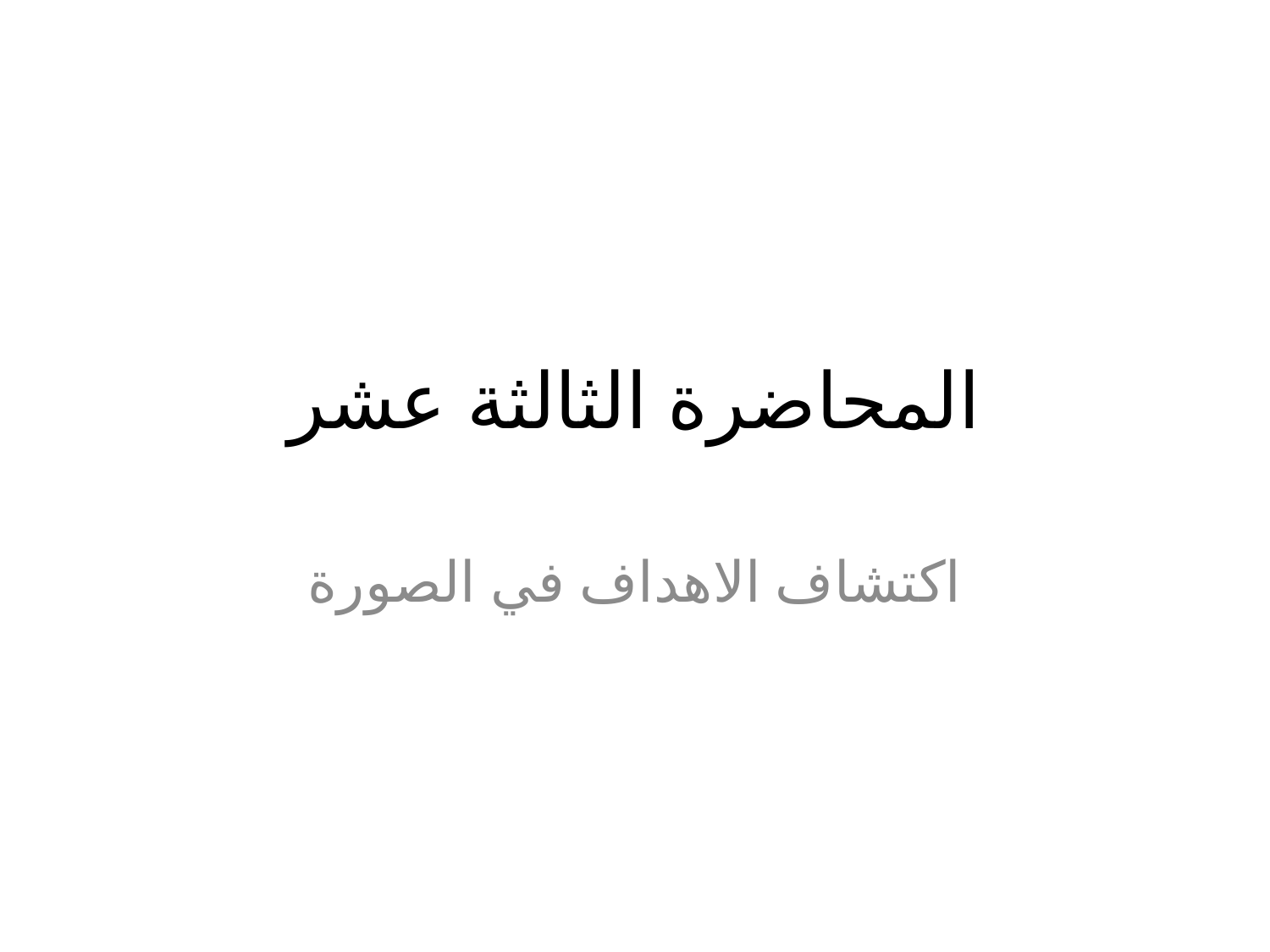

# المحاضرة الثالثة عشر
اكتشاف الاهداف في الصورة